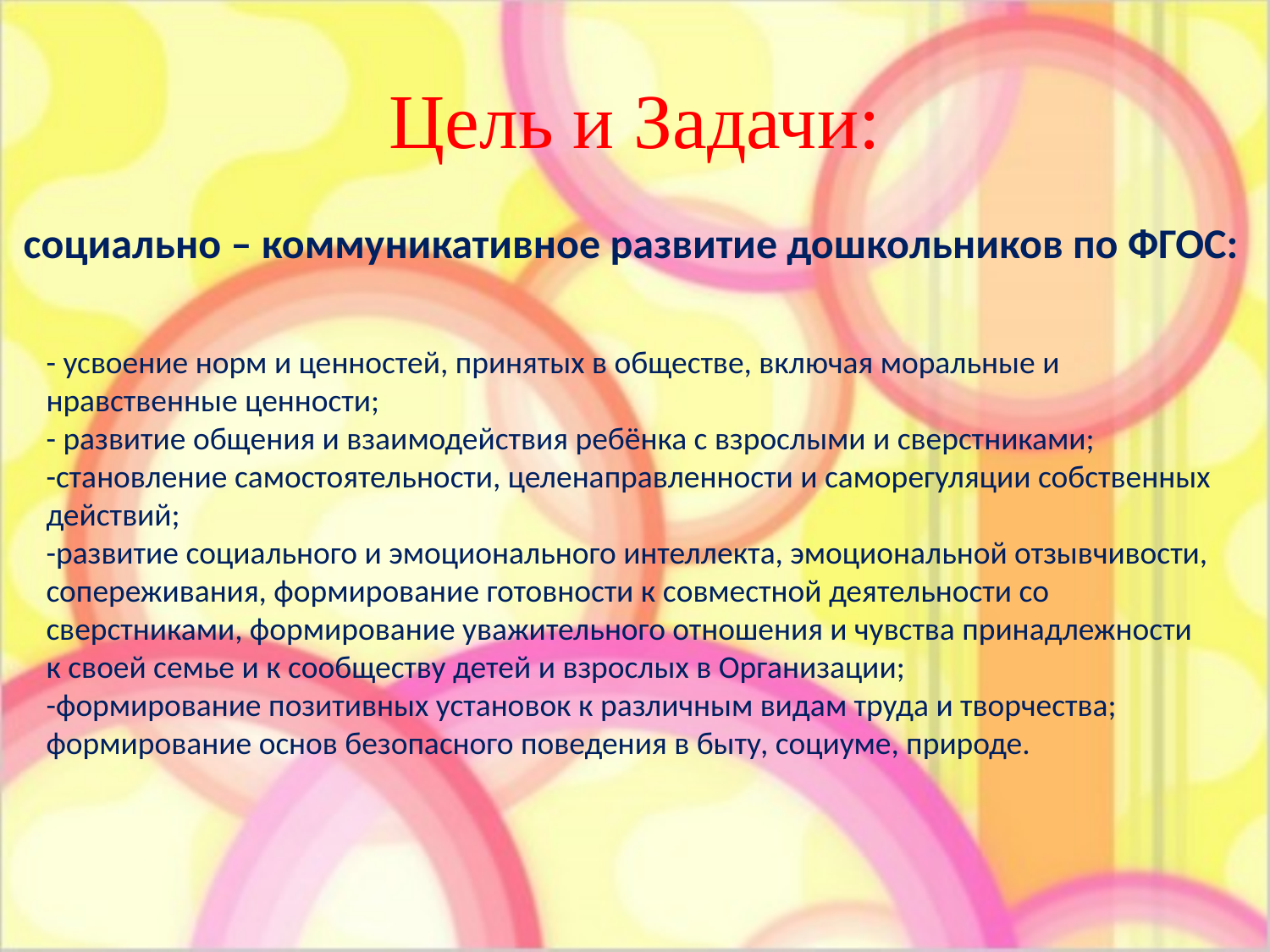

# Цель и Задачи:
социально – коммуникативное развитие дошкольников по ФГОС:
- усвоение норм и ценностей, принятых в обществе, включая моральные и нравственные ценности;
- развитие общения и взаимодействия ребёнка с взрослыми и сверстниками;
-становление самостоятельности, целенаправленности и саморегуляции собственных действий;
-развитие социального и эмоционального интеллекта, эмоциональной отзывчивости, сопереживания, формирование готовности к совместной деятельности со сверстниками, формирование уважительного отношения и чувства принадлежности к своей семье и к сообществу детей и взрослых в Организации;
-формирование позитивных установок к различным видам труда и творчества; формирование основ безопасного поведения в быту, социуме, природе.